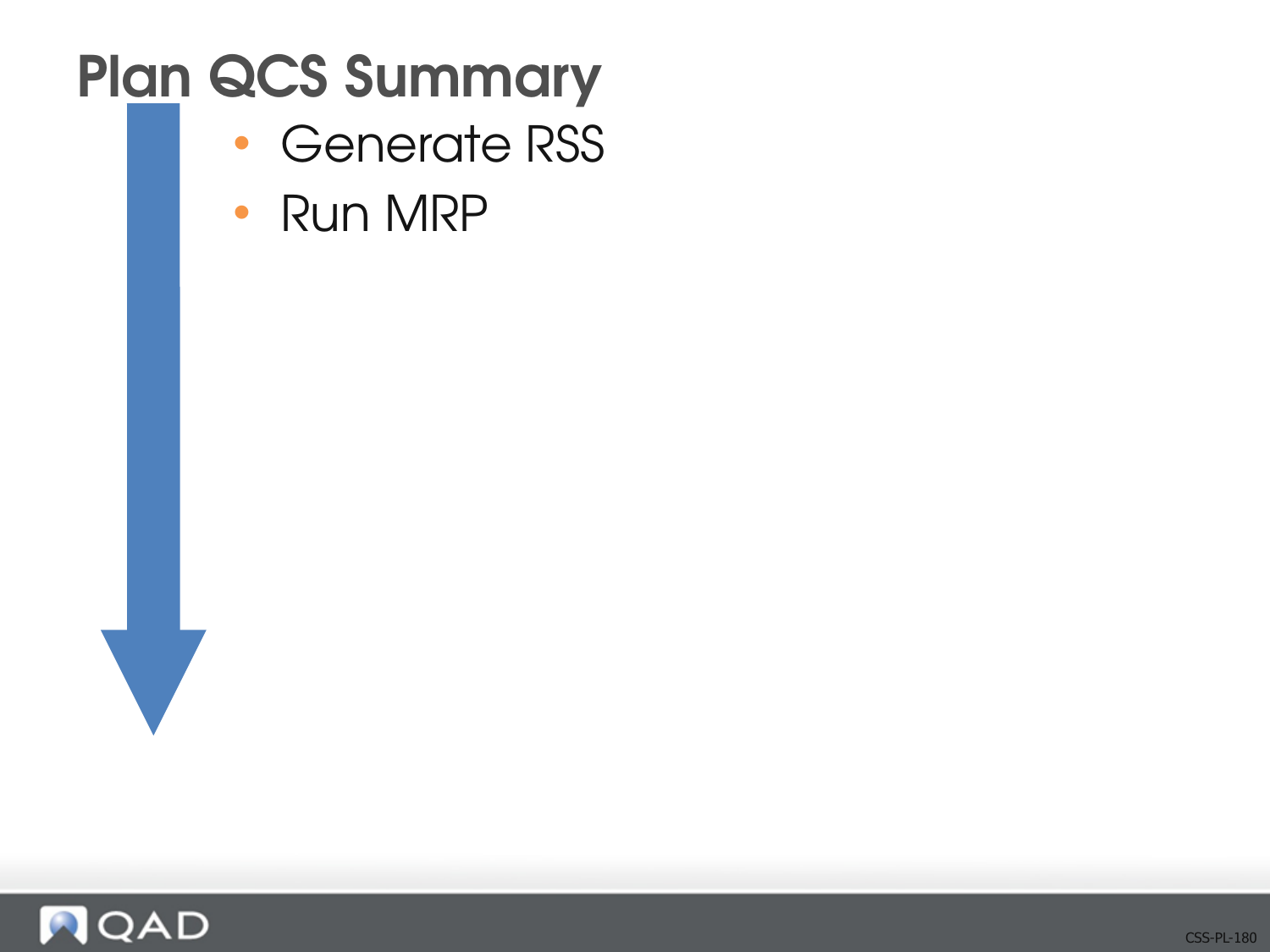

# Plan QCS Summary
Generate RSS
Run MRP

CSS-PL-180